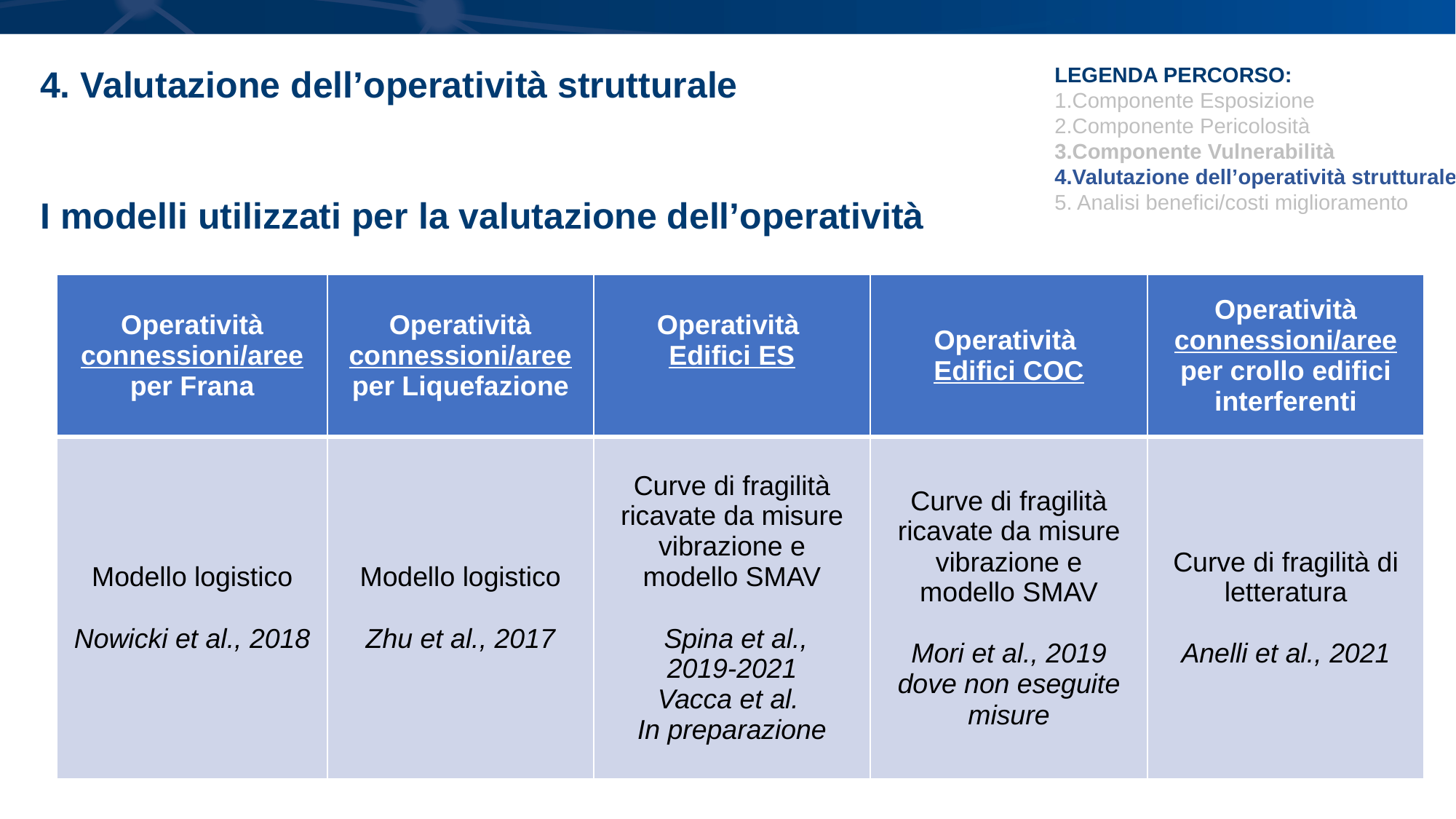

4. Valutazione dell’operatività strutturale

I modelli utilizzati per la valutazione dell’operatività
LEGENDA PERCORSO:
1.Componente Esposizione
2.Componente Pericolosità
3.Componente Vulnerabilità
4.Valutazione dell’operatività strutturale
5. Analisi benefici/costi miglioramento
| Operatività connessioni/aree per Frana | Operatività connessioni/aree per Liquefazione | Operatività Edifici ES | Operatività Edifici COC | Operatività connessioni/aree per crollo edifici interferenti |
| --- | --- | --- | --- | --- |
| Modello logistico Nowicki et al., 2018 | Modello logistico Zhu et al., 2017 | Curve di fragilità ricavate da misure vibrazione e modello SMAV Spina et al., 2019-2021 Vacca et al. In preparazione | Curve di fragilità ricavate da misure vibrazione e modello SMAV Mori et al., 2019 dove non eseguite misure | Curve di fragilità di letteratura Anelli et al., 2021 |